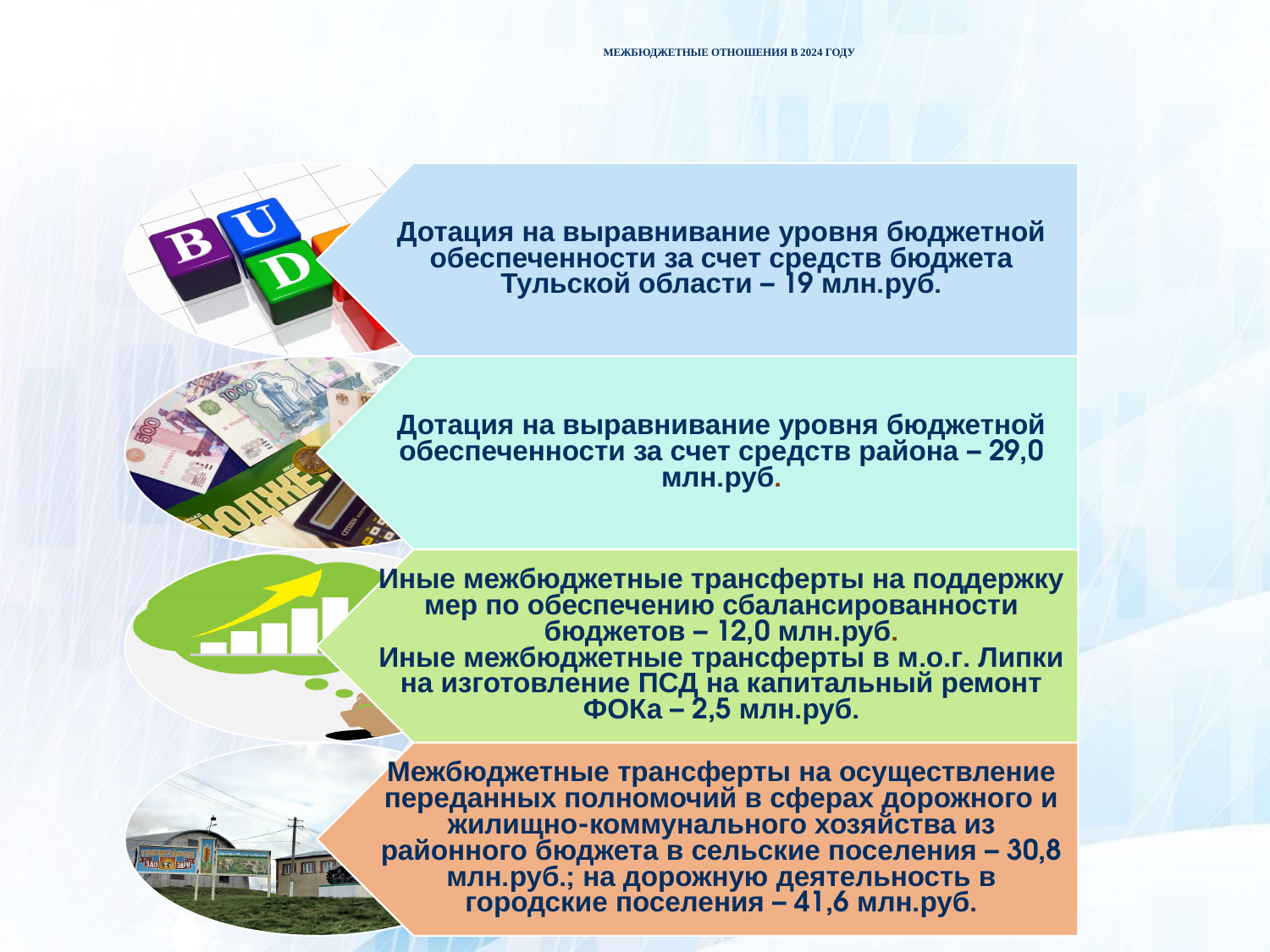

# Межбюджетные отношения в 2024 году
Дотация на выравнивание уровня бюджетной обеспеченности за счет средств бюджета Тульской области – 19 млн.руб.
Дотация на выравнивание уровня бюджетной обеспеченности за счет средств района – 29,0 млн.руб.
Иные межбюджетные трансферты на поддержку мер по обеспечению сбалансированности бюджетов – 12,0 млн.руб.
Иные межбюджетные трансферты в м.о.г. Липки на изготовление ПСД на капитальный ремонт ФОКа – 2,5 млн.руб.
Межбюджетные трансферты на осуществление переданных полномочий в сферах дорожного и жилищно-коммунального хозяйства из районного бюджета в сельские поселения – 30,8 млн.руб.; на дорожную деятельность в городские поселения – 41,6 млн.руб.